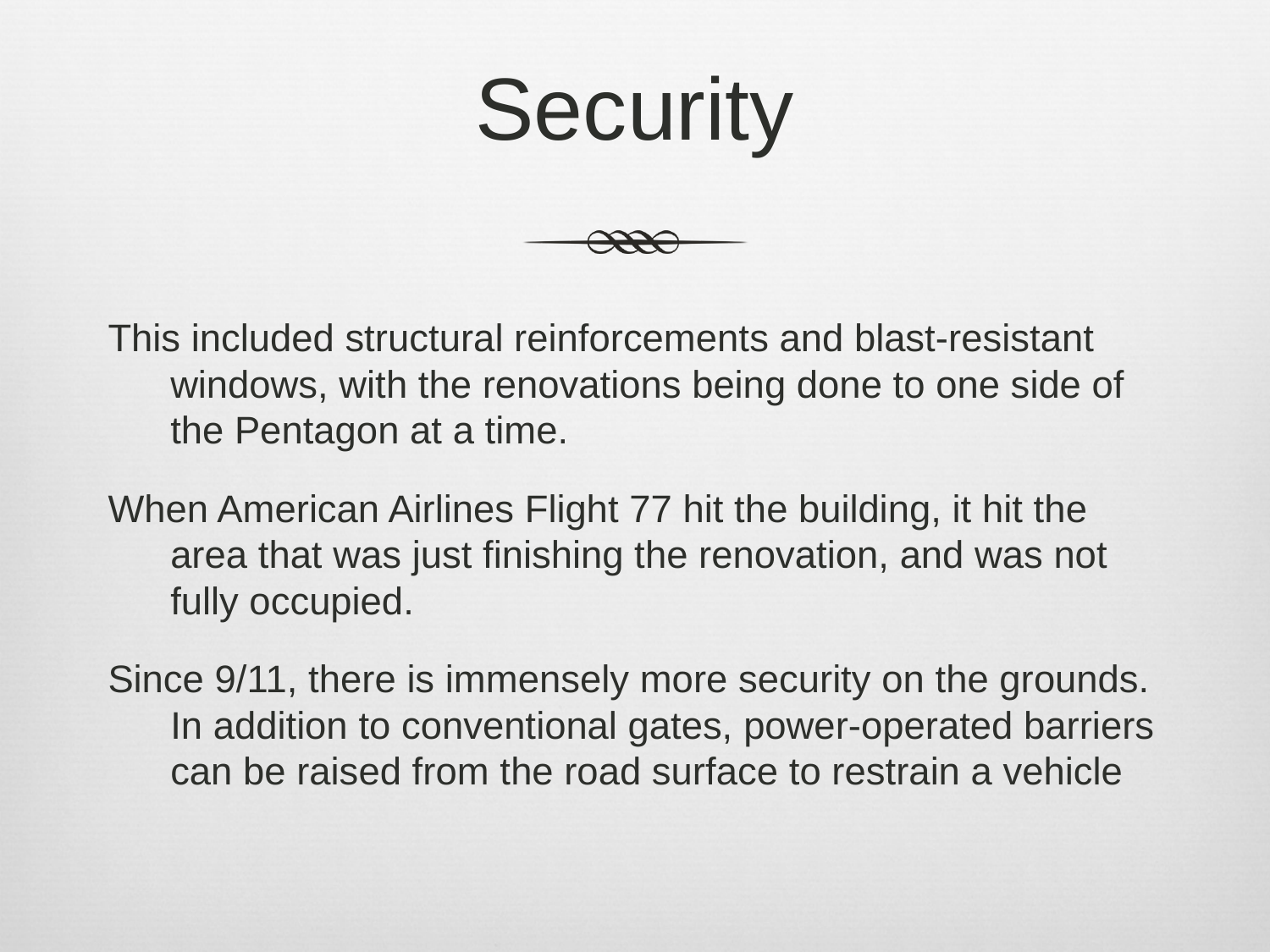

# Security
This included structural reinforcements and blast-resistant windows, with the renovations being done to one side of the Pentagon at a time.
When American Airlines Flight 77 hit the building, it hit the area that was just finishing the renovation, and was not fully occupied.
Since 9/11, there is immensely more security on the grounds. In addition to conventional gates, power-operated barriers can be raised from the road surface to restrain a vehicle